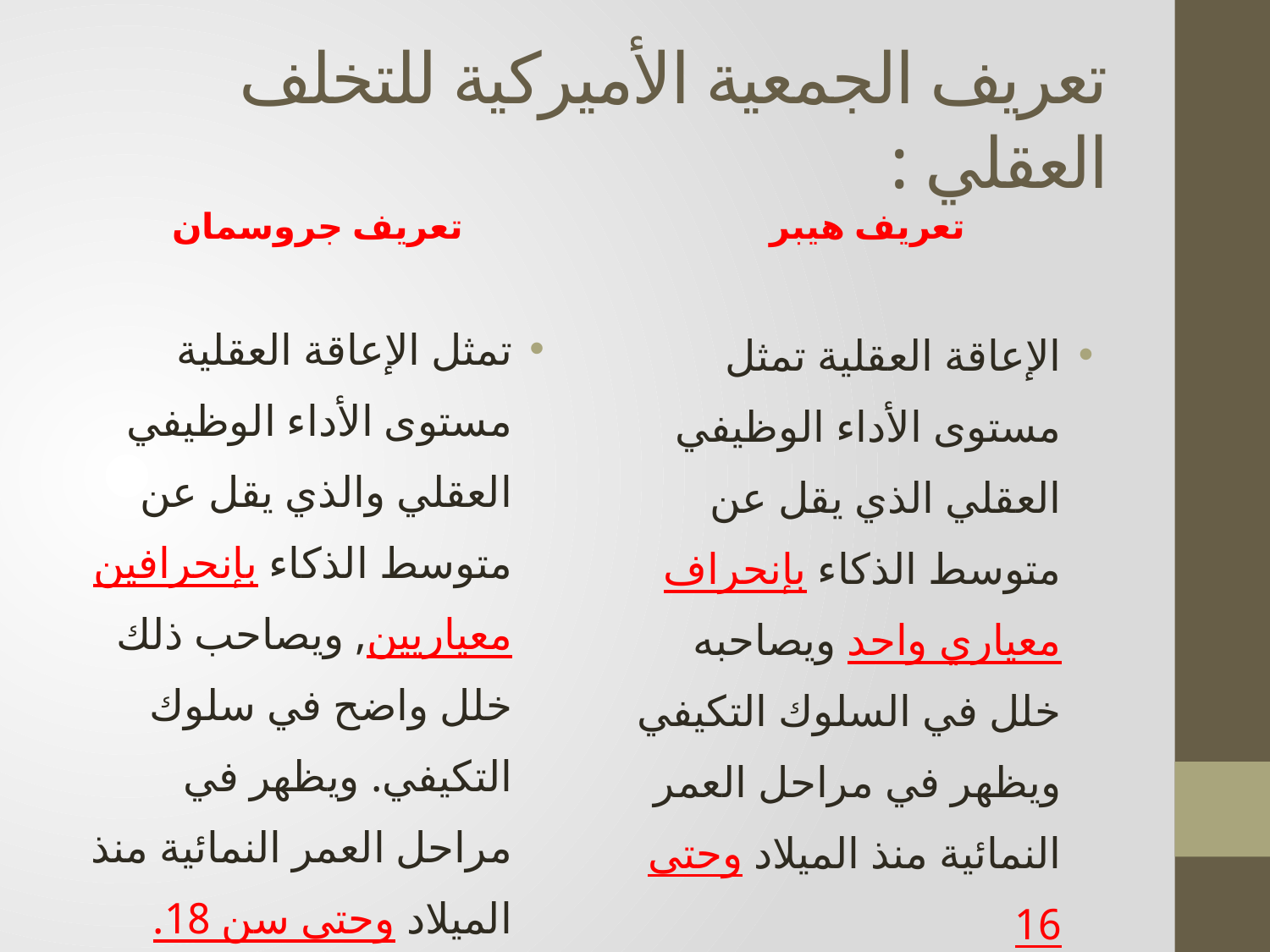

# تعريف الجمعية الأميركية للتخلف العقلي :

تعريف جروسمان

تعريف هيبر

تمثل الإعاقة العقلية مستوى الأداء الوظيفي العقلي والذي يقل عن متوسط الذكاء بإنحرافين معياريين, ويصاحب ذلك خلل واضح في سلوك التكيفي. ويظهر في مراحل العمر النمائية منذ الميلاد وحتى سن 18.

الإعاقة العقلية تمثل مستوى الأداء الوظيفي العقلي الذي يقل عن متوسط الذكاء بإنحراف معياري واحد ويصاحبه خلل في السلوك التكيفي ويظهر في مراحل العمر النمائية منذ الميلاد وحتى 16